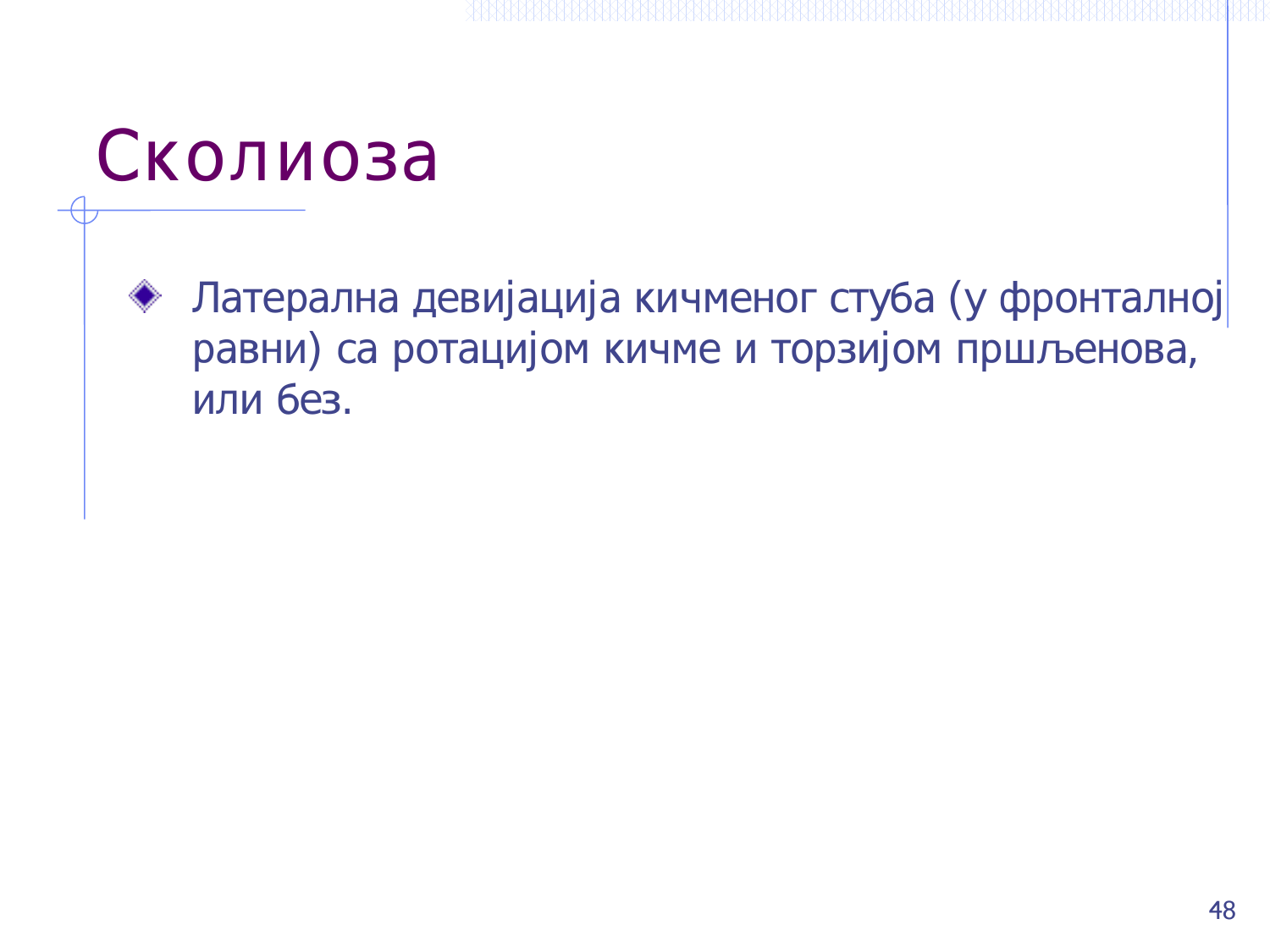

# Сколиоза
Латерална девијација кичменог стуба (у фронталној равни) са ротацијом кичме и торзијом пршљенова, или без.

48